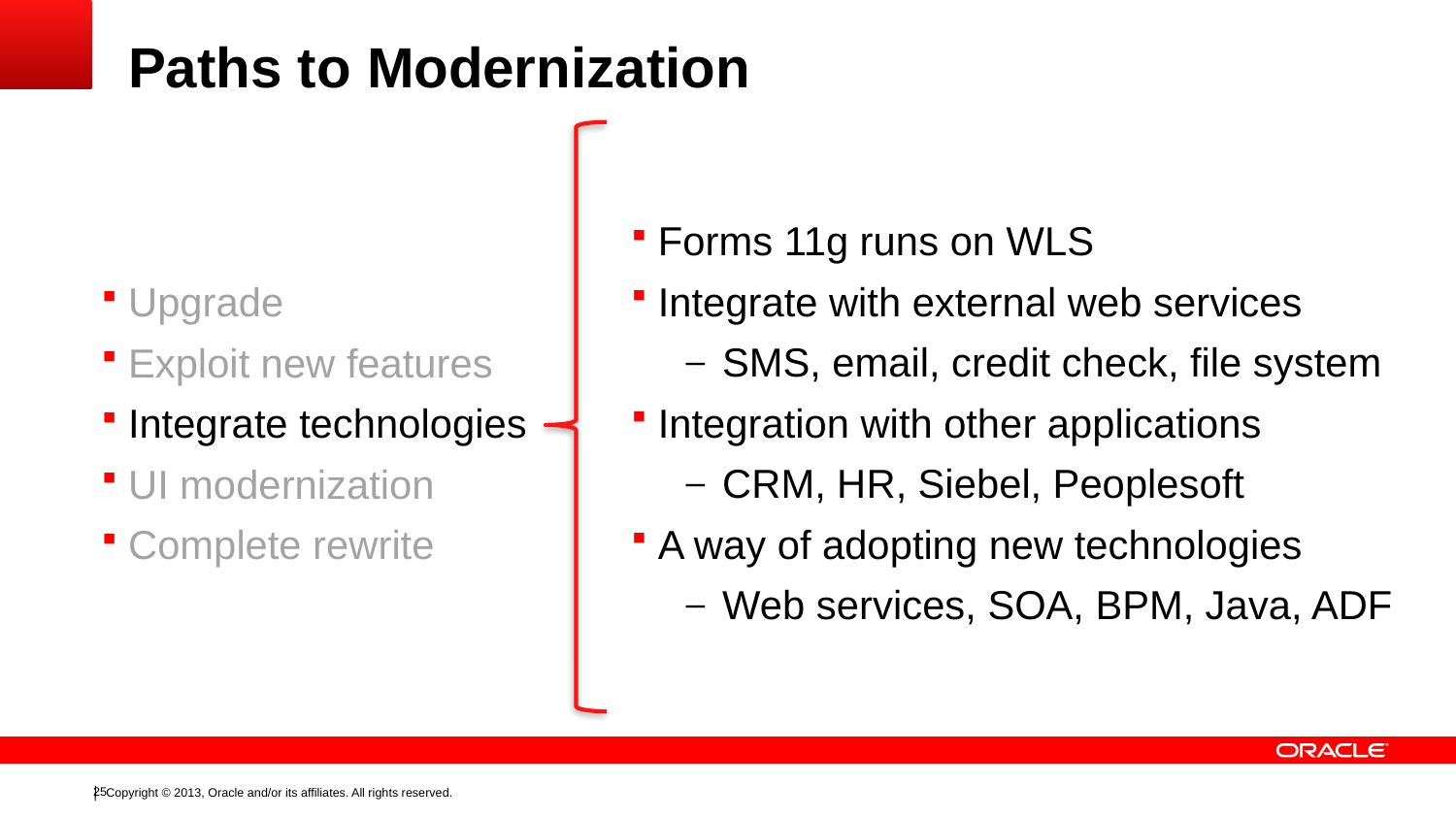

# Paths to Modernization
Forms 11g runs on WLS
Integrate with external web services
SMS, email, credit check, file system
Integration with other applications
CRM, HR, Siebel, Peoplesoft
A way of adopting new technologies
Web services, SOA, BPM, Java, ADF
Upgrade
Exploit new features
Integrate technologies
UI modernization
Complete rewrite